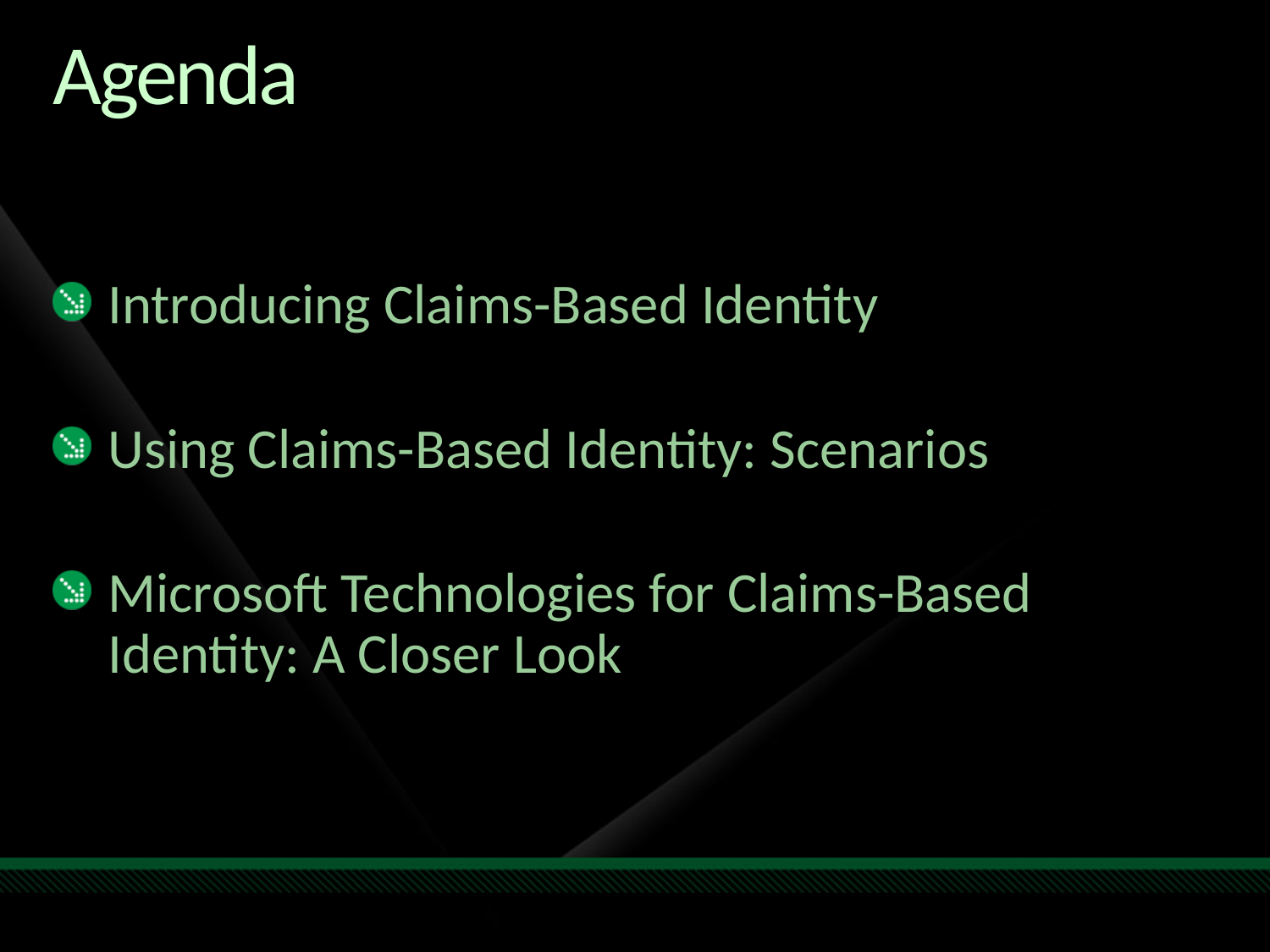

# Agenda

Introducing Claims-Based Identity

Using Claims-Based Identity: Scenarios

Microsoft Technologies for Claims-Based Identity: A Closer Look